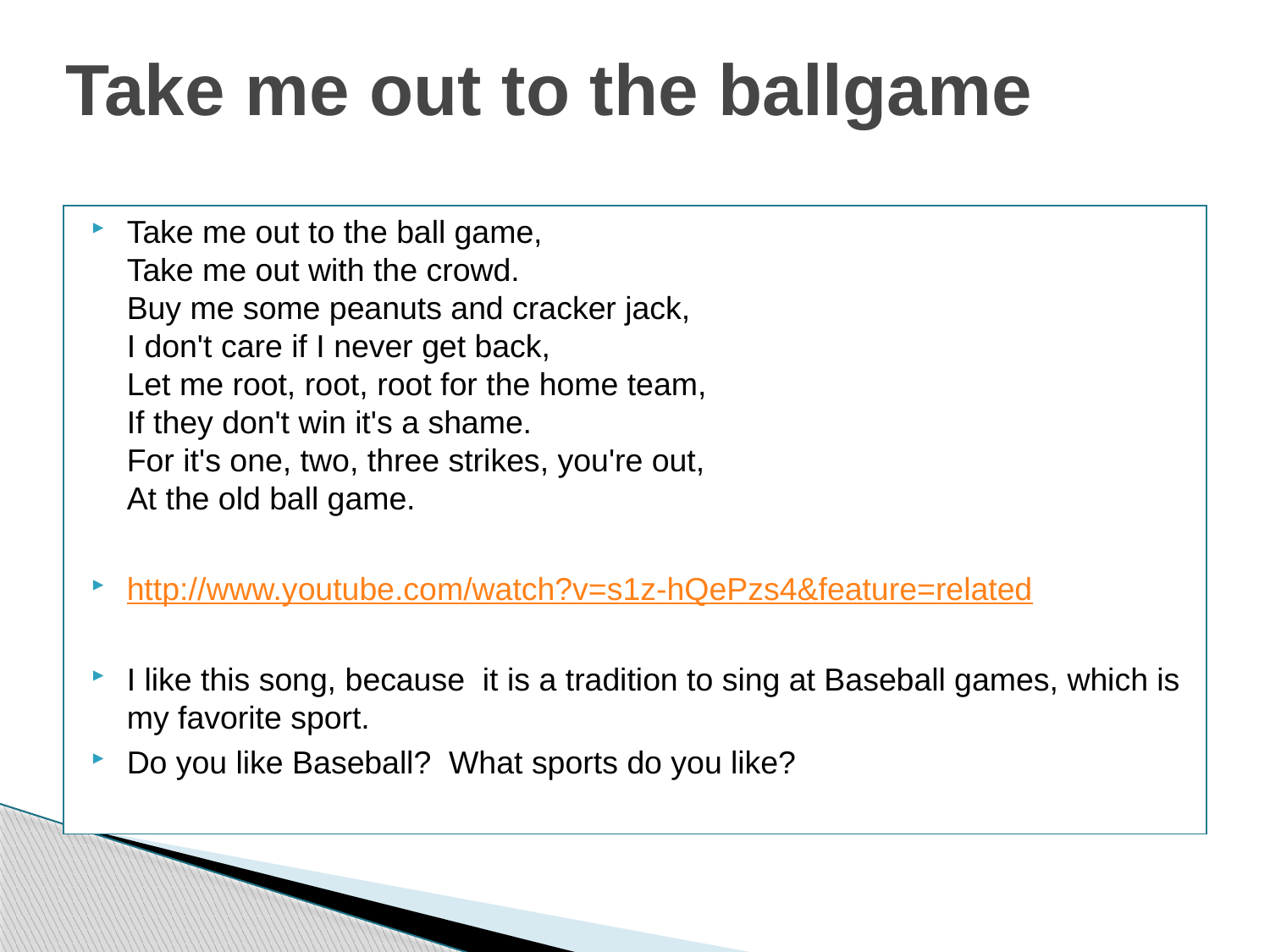

# Take me out to the ballgame
Take me out to the ball game,
Take me out with the crowd.
Buy me some peanuts and cracker jack,
I don't care if I never get back,
Let me root, root, root for the home team,
If they don't win it's a shame.
For it's one, two, three strikes, you're out,
At the old ball game.

http://www.youtube.com/watch?v=s1z-hQePzs4&feature=related

I like this song, because  it is a tradition to sing at Baseball games, which is my favorite sport.
Do you like Baseball?  What sports do you like?